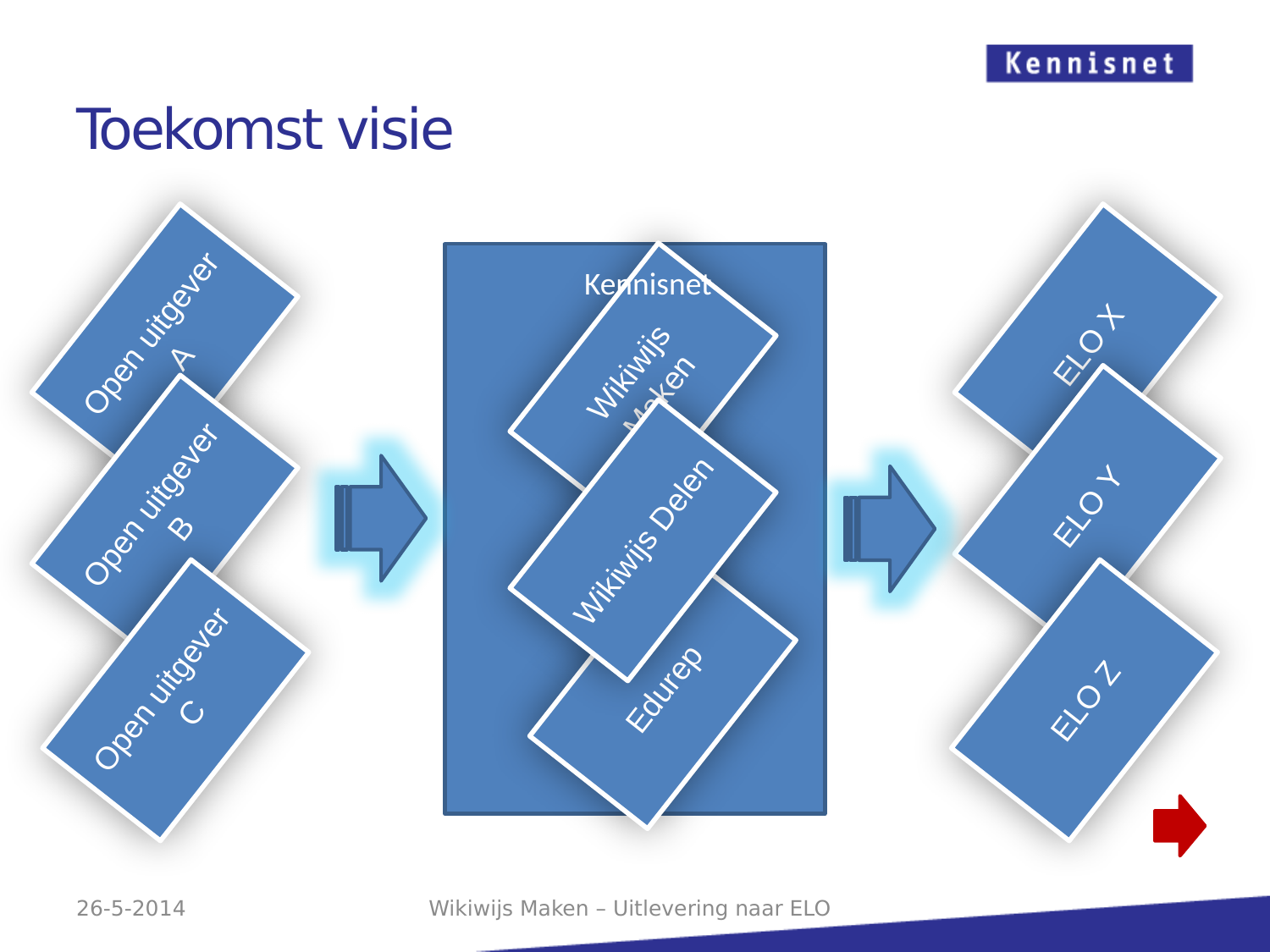

# Toekomst visie

Kennisnet
Open uitgever A
ELO X
Wikiwijs Maken
ELO Y
Open uitgever B

Wikiwijs Delen

Edurep
Open uitgever C
ELO Z

26-5-2014
Wikiwijs Maken – Uitlevering naar ELO